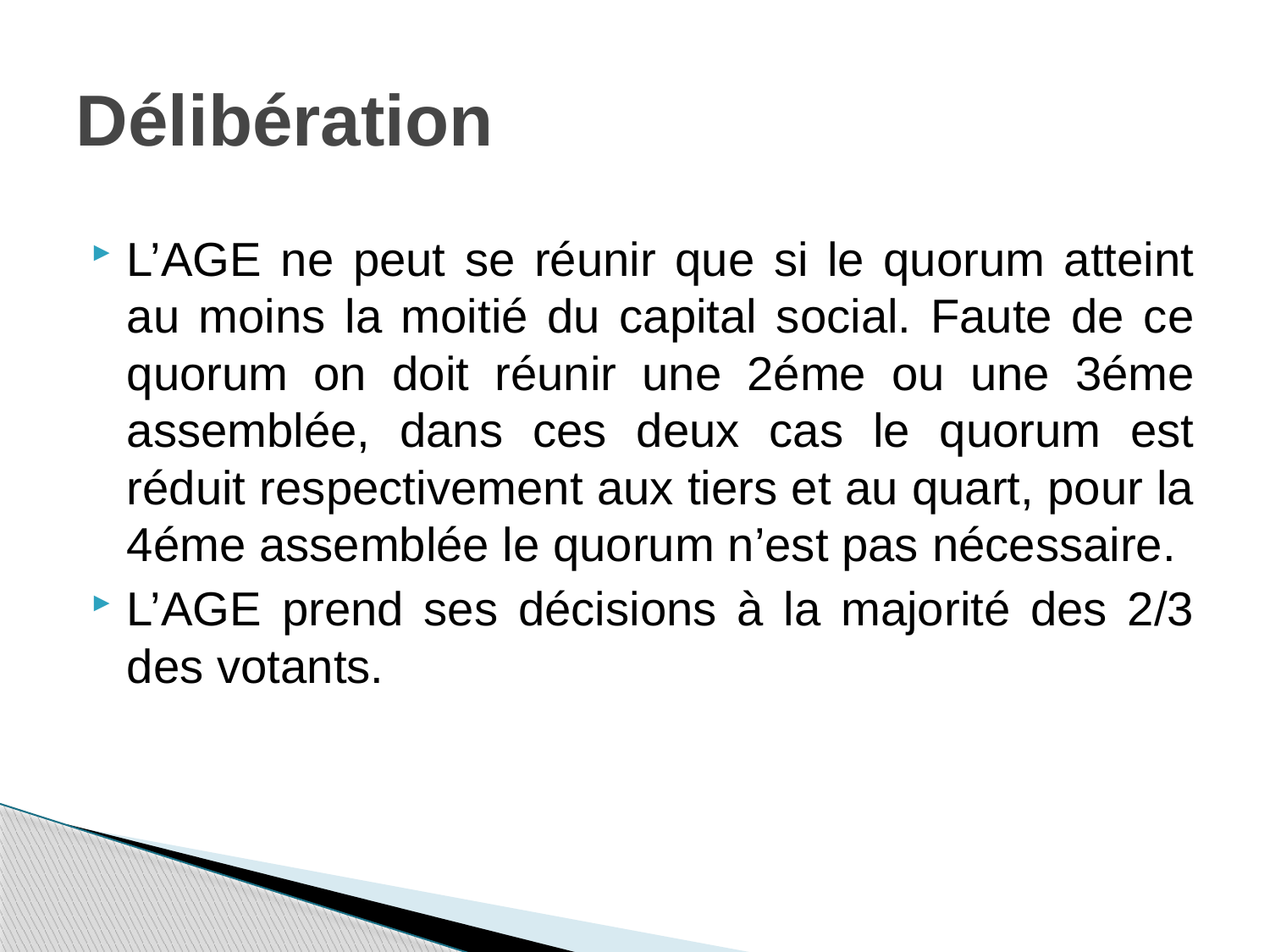

# Délibération
L’AGE ne peut se réunir que si le quorum atteint au moins la moitié du capital social. Faute de ce quorum on doit réunir une 2éme ou une 3éme assemblée, dans ces deux cas le quorum est réduit respectivement aux tiers et au quart, pour la 4éme assemblée le quorum n’est pas nécessaire.
L’AGE prend ses décisions à la majorité des 2/3 des votants.